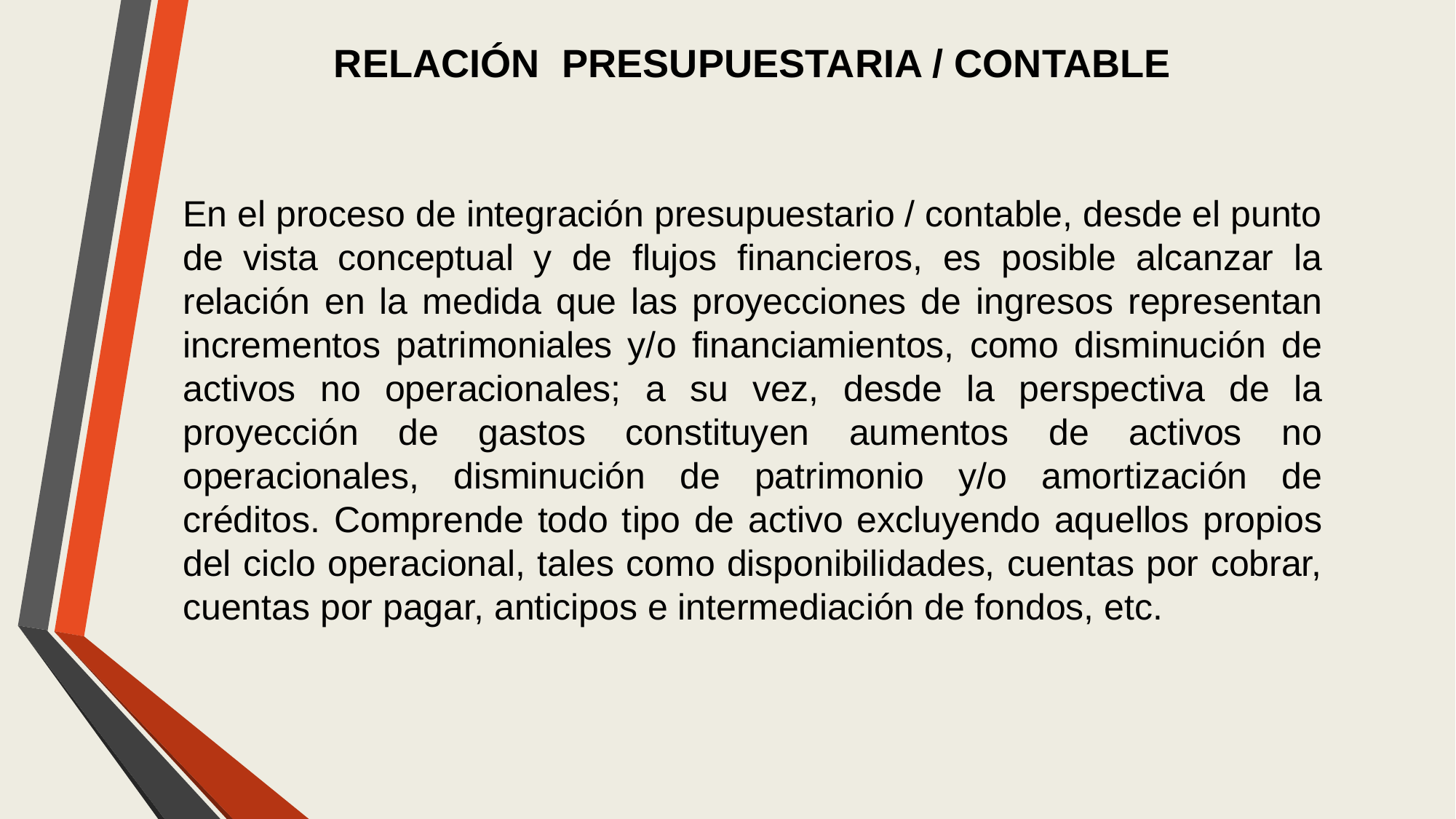

RELACIÓN  PRESUPUESTARIA / CONTABLE

En el proceso de integración presupuestario / contable, desde el punto de vista conceptual y de flujos financieros, es posible alcanzar la relación en la medida que las proyecciones de ingresos representan incrementos patrimoniales y/o financiamientos, como disminución de activos no operacionales; a su vez, desde la perspectiva de la proyección de gastos constituyen aumentos de activos no operacionales, disminución de patrimonio y/o amortización de créditos. Comprende todo tipo de activo excluyendo aquellos propios del ciclo operacional, tales como disponibilidades, cuentas por cobrar, cuentas por pagar, anticipos e intermediación de fondos, etc.